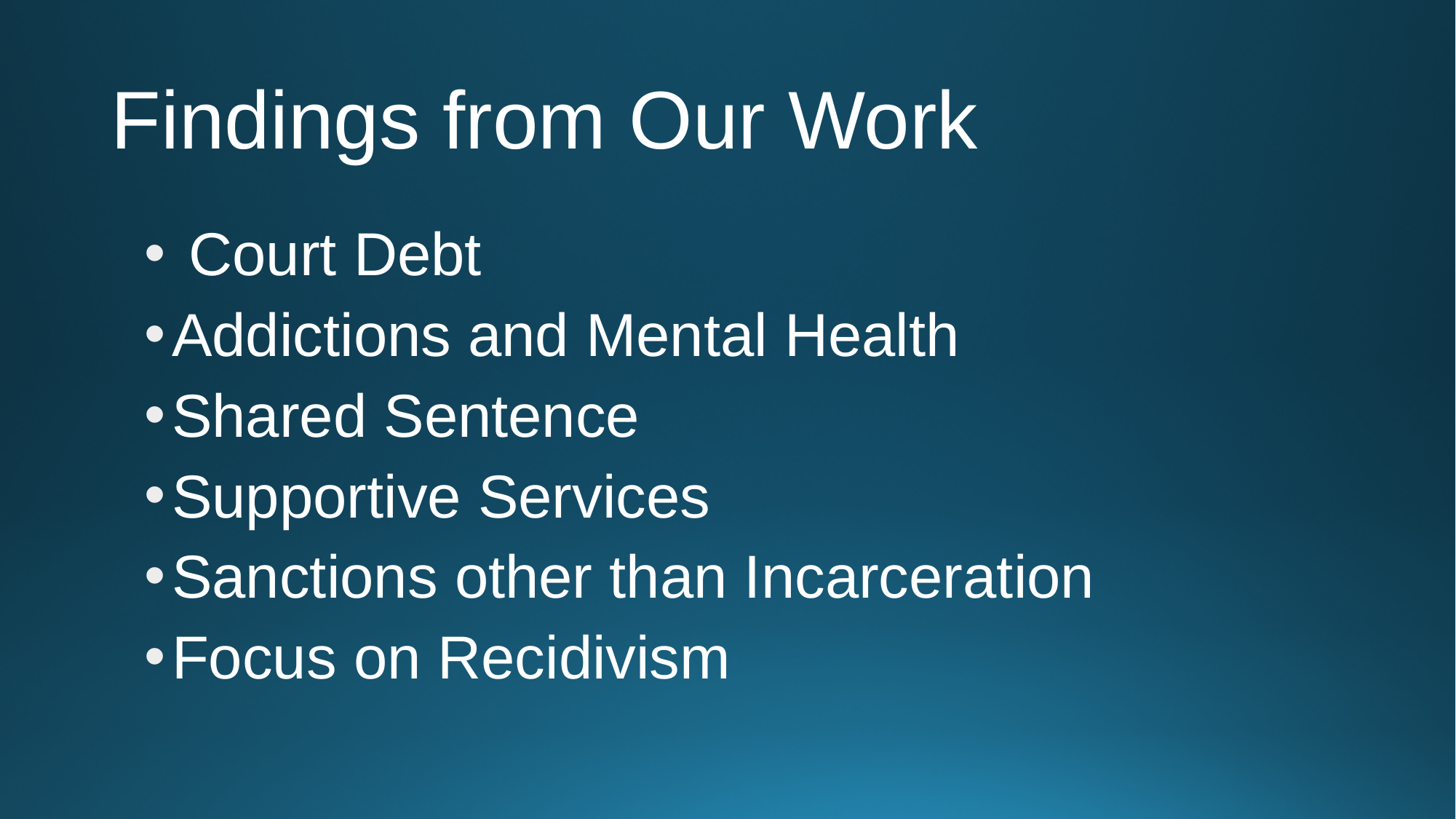

# Findings from Our Work
 Court Debt
Addictions and Mental Health
Shared Sentence
Supportive Services
Sanctions other than Incarceration
Focus on Recidivism